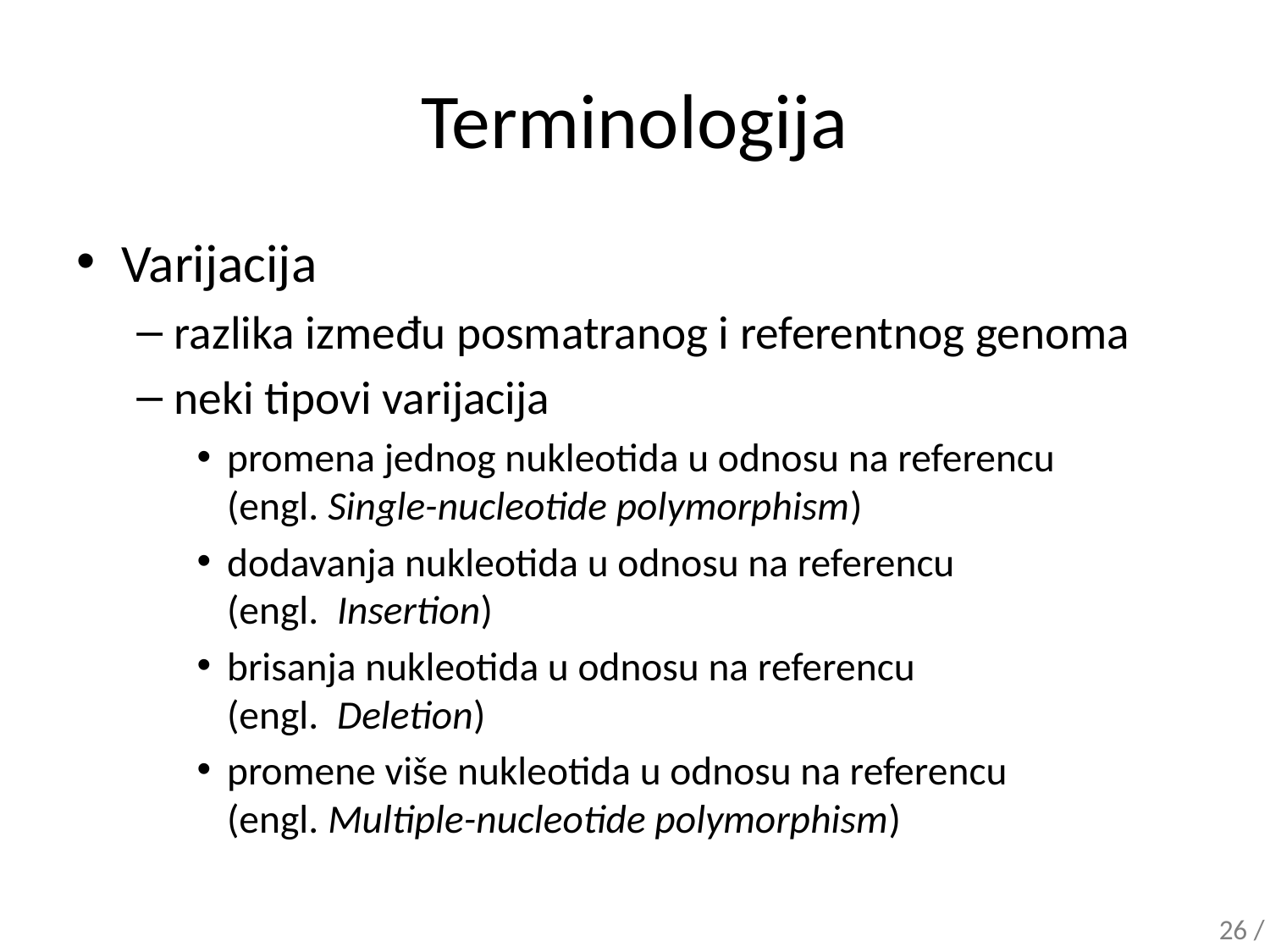

# Terminologija
Varijacija
razlika između posmatranog i referentnog genoma
neki tipovi varijacija
promena jednog nukleotida u odnosu na referencu
(engl. Single-nucleotide polymorphism)
dodavanja nukleotida u odnosu na referencu
(engl.  Insertion)
brisanja nukleotida u odnosu na referencu
(engl.  Deletion)
promene više nukleotida u odnosu na referencu
(engl. Multiple-nucleotide polymorphism)